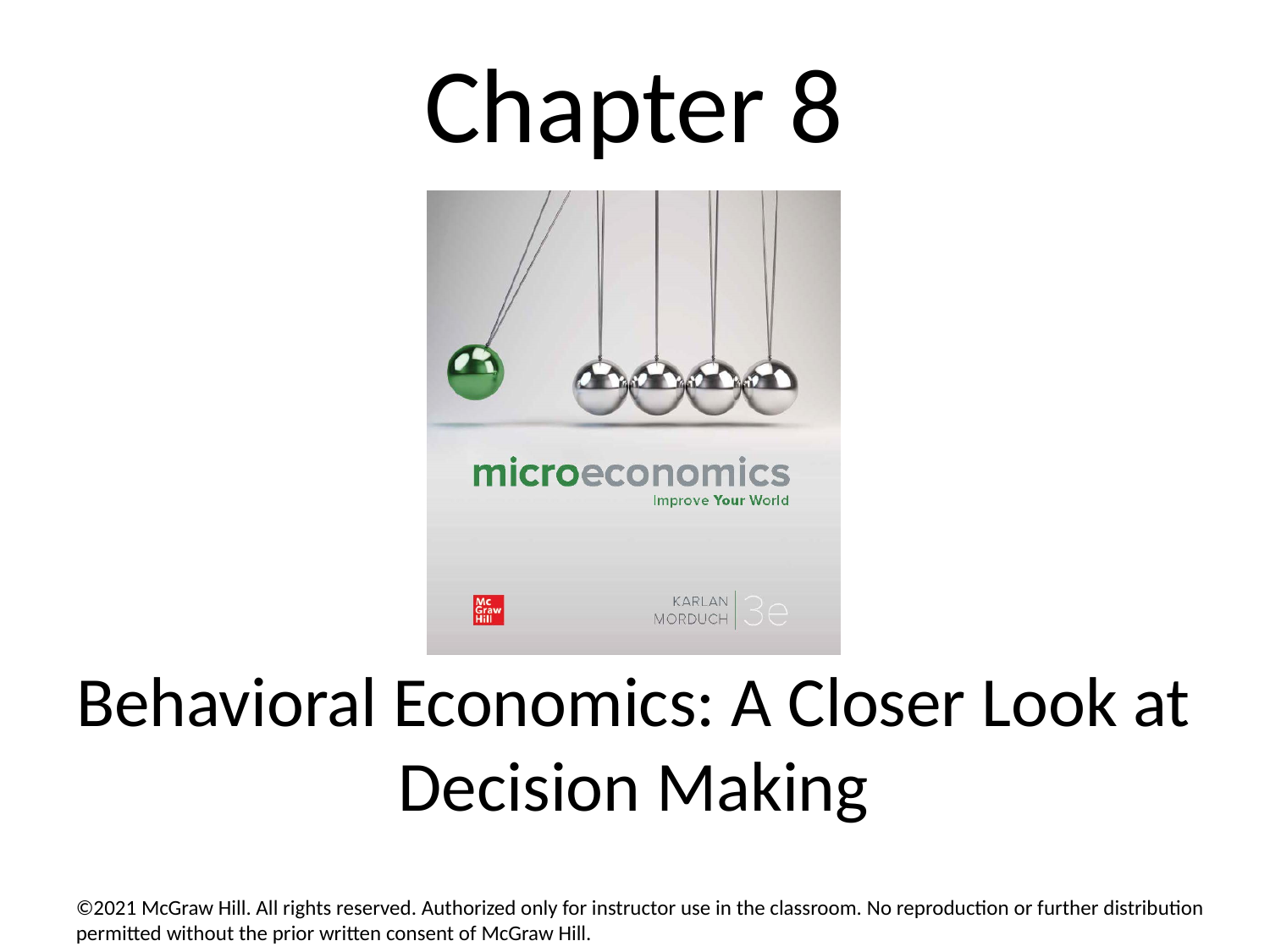

# Chapter 8
Behavioral Economics: A Closer Look at Decision Making